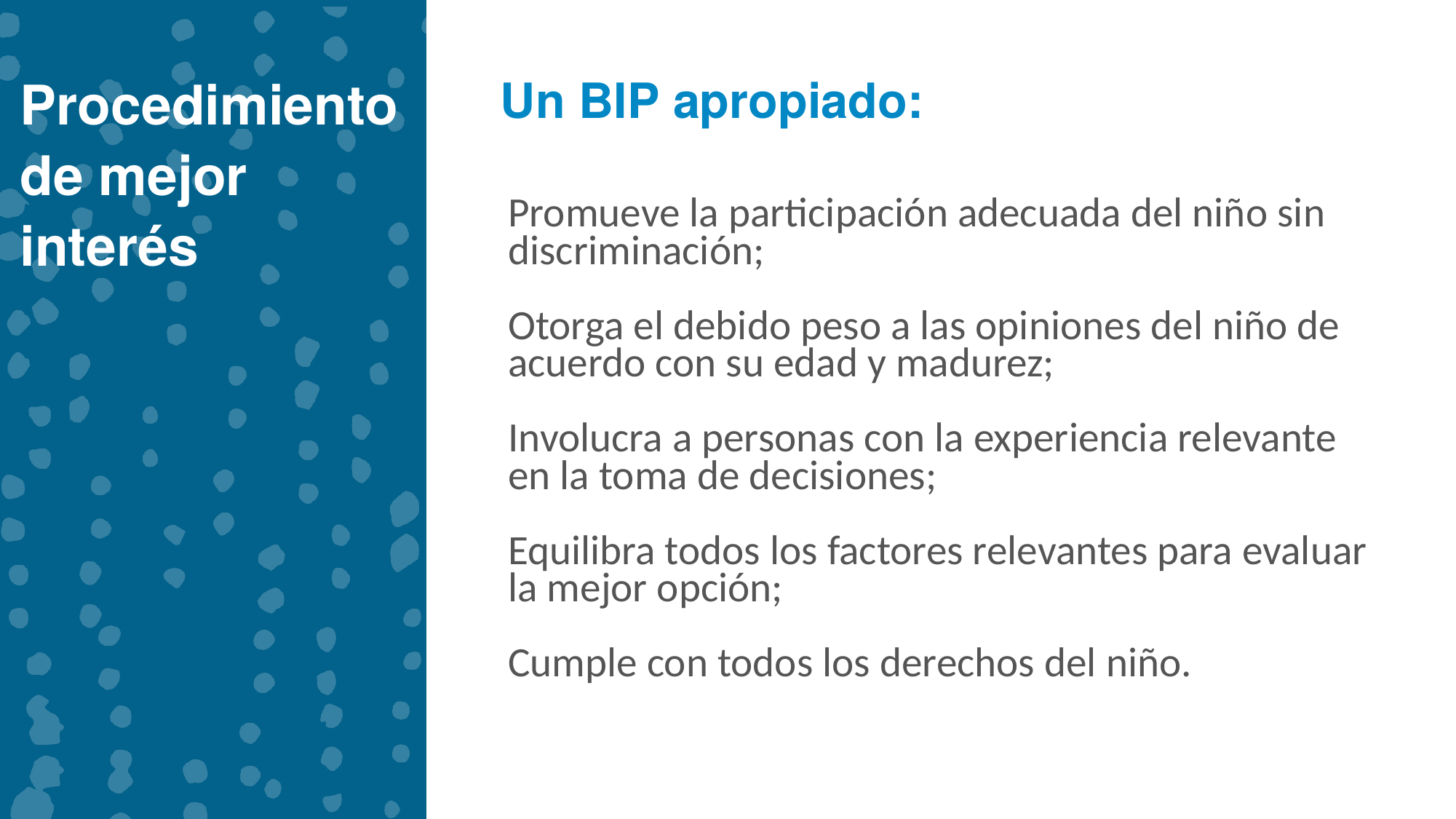

Procedimiento de mejor interés

Un BIP apropiado:

Promueve la participación adecuada del niño sin discriminación;

Otorga el debido peso a las opiniones del niño de acuerdo con su edad y madurez;

Involucra a personas con la experiencia relevante en la toma de decisiones;

Equilibra todos los factores relevantes para evaluar la mejor opción;

Cumple con todos los derechos del niño.